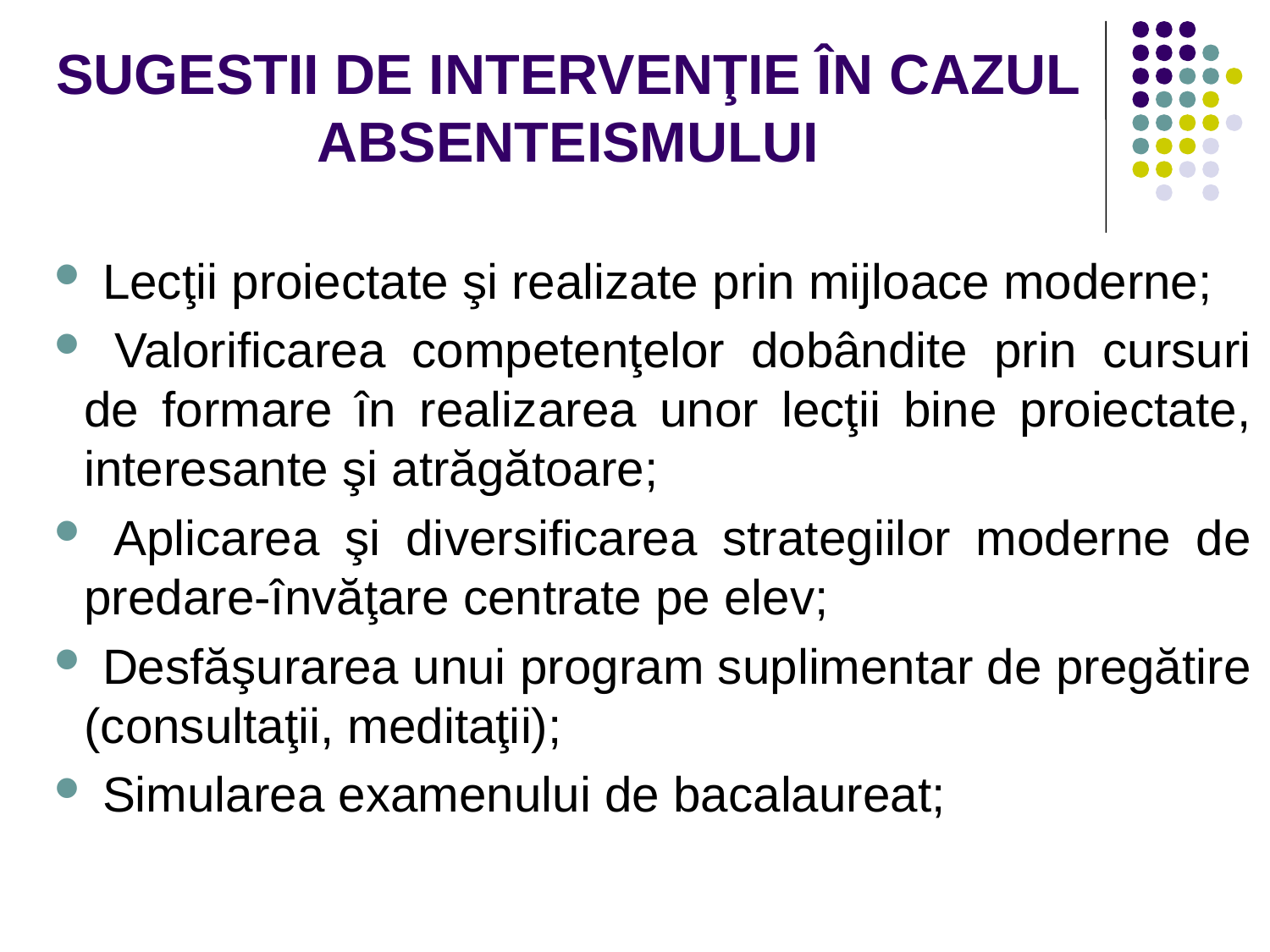

# SUGESTII DE INTERVENŢIE ÎN CAZUL ABSENTEISMULUI
 Lecţii proiectate şi realizate prin mijloace moderne;
 Valorificarea competenţelor dobândite prin cursuri de formare în realizarea unor lecţii bine proiectate, interesante şi atrăgătoare;
 Aplicarea şi diversificarea strategiilor moderne de predare-învăţare centrate pe elev;
 Desfăşurarea unui program suplimentar de pregătire (consultaţii, meditaţii);
 Simularea examenului de bacalaureat;